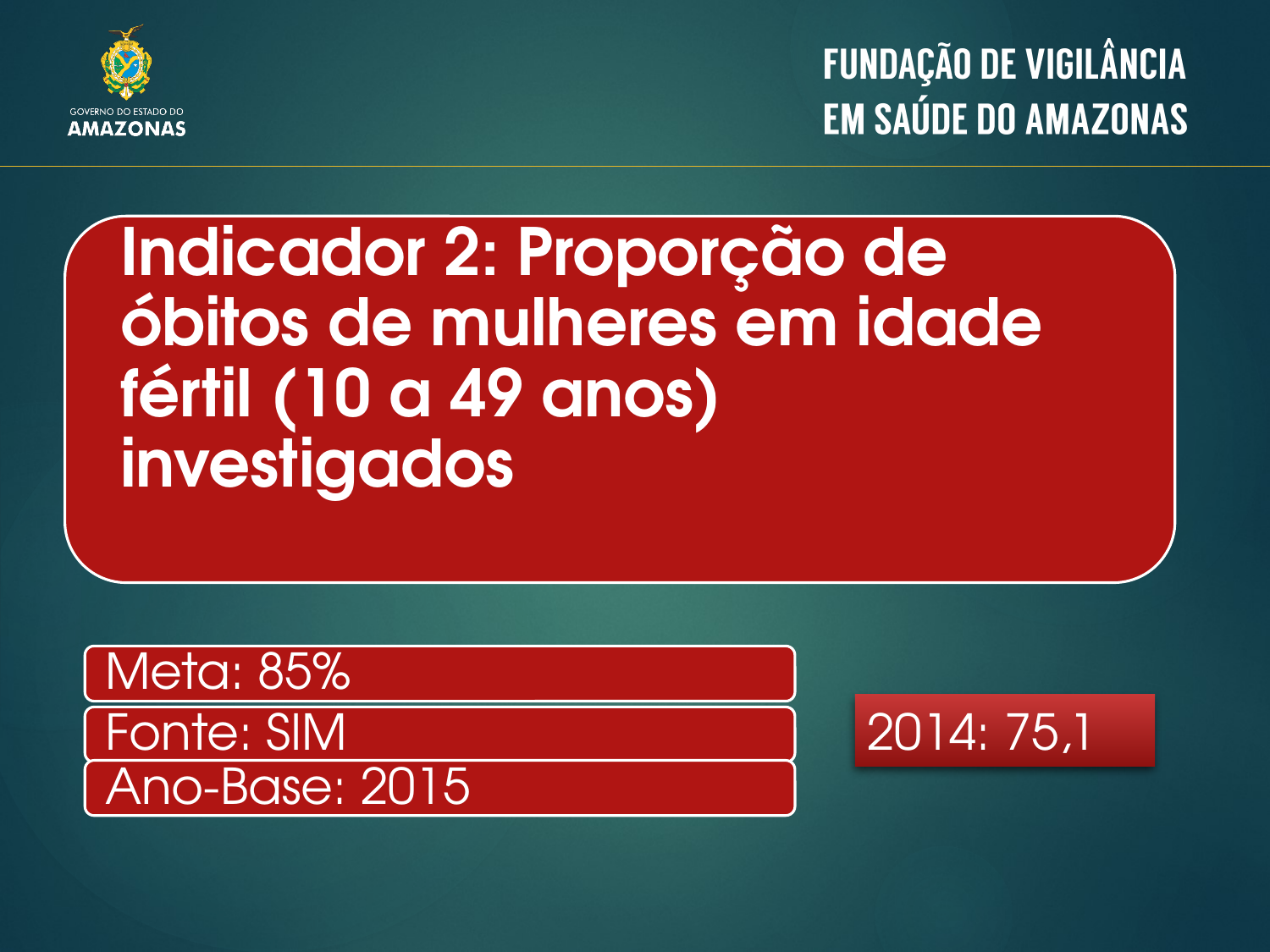

Indicador 2: Proporção de óbitos de mulheres em idade fértil (10 a 49 anos) investigados
Meta: 85%
Fonte: SIM
Ano-Base: 2015
2014: 75,1